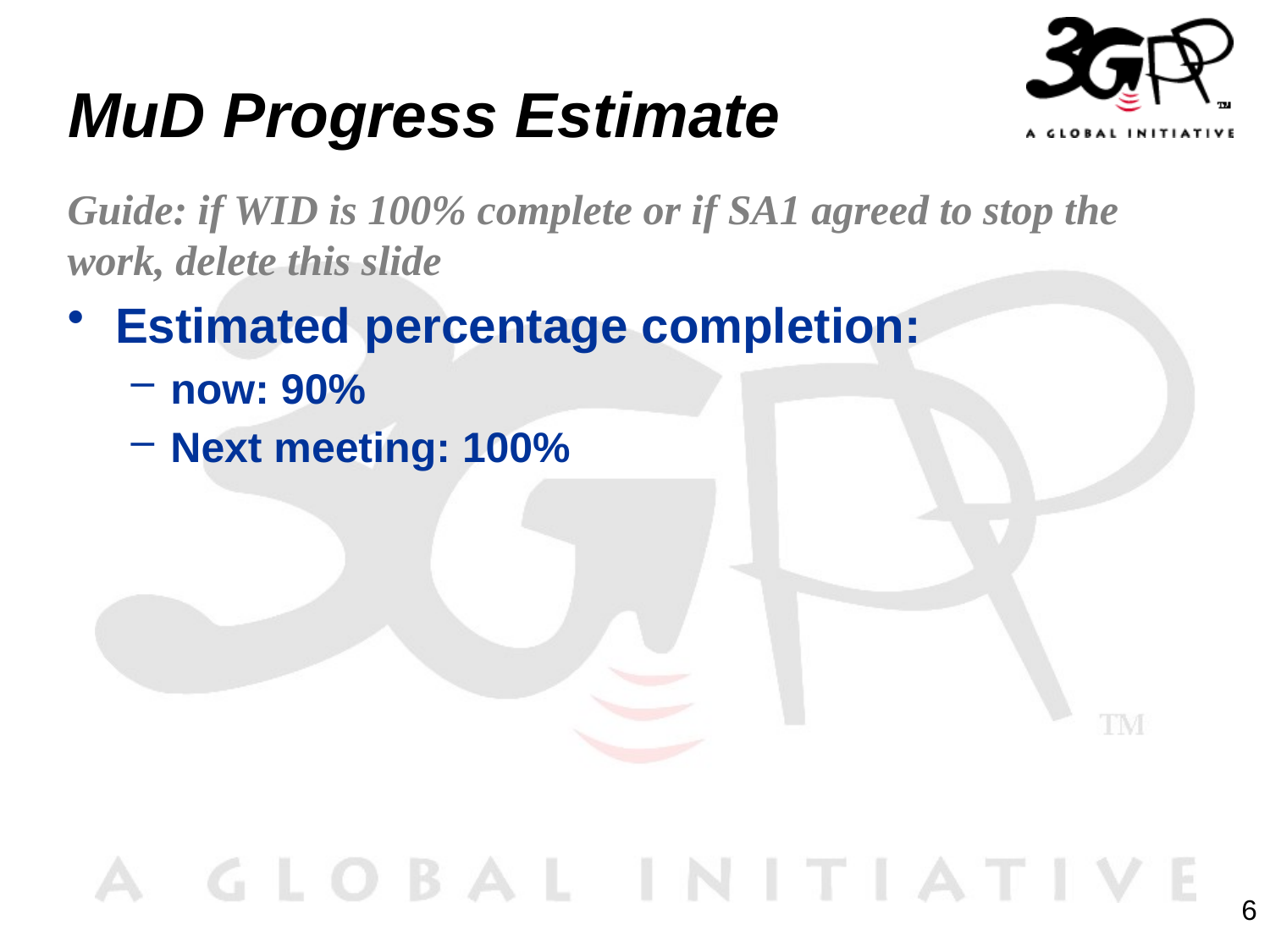

# MuD Progress Estimate
Guide: if WID is 100% complete or if SA1 agreed to stop the work, delete this slide
Estimated percentage completion:
now: 90%
Next meeting: 100%
6